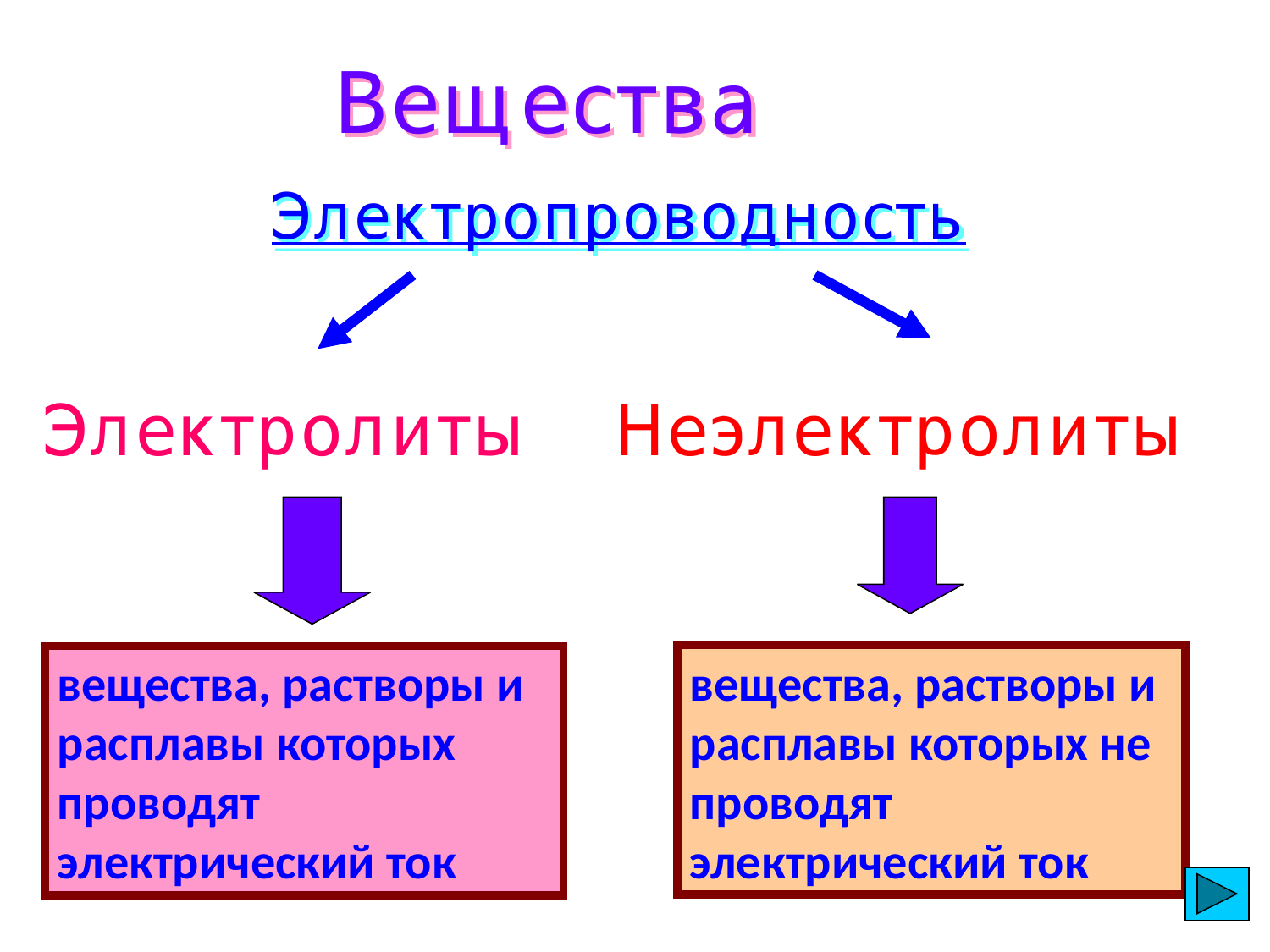

Вещества
Электропроводность

Электролиты
Неэлектролиты

вещества, растворы и расплавы которых не проводят электрический ток
вещества, растворы и расплавы которых проводят электрический ток